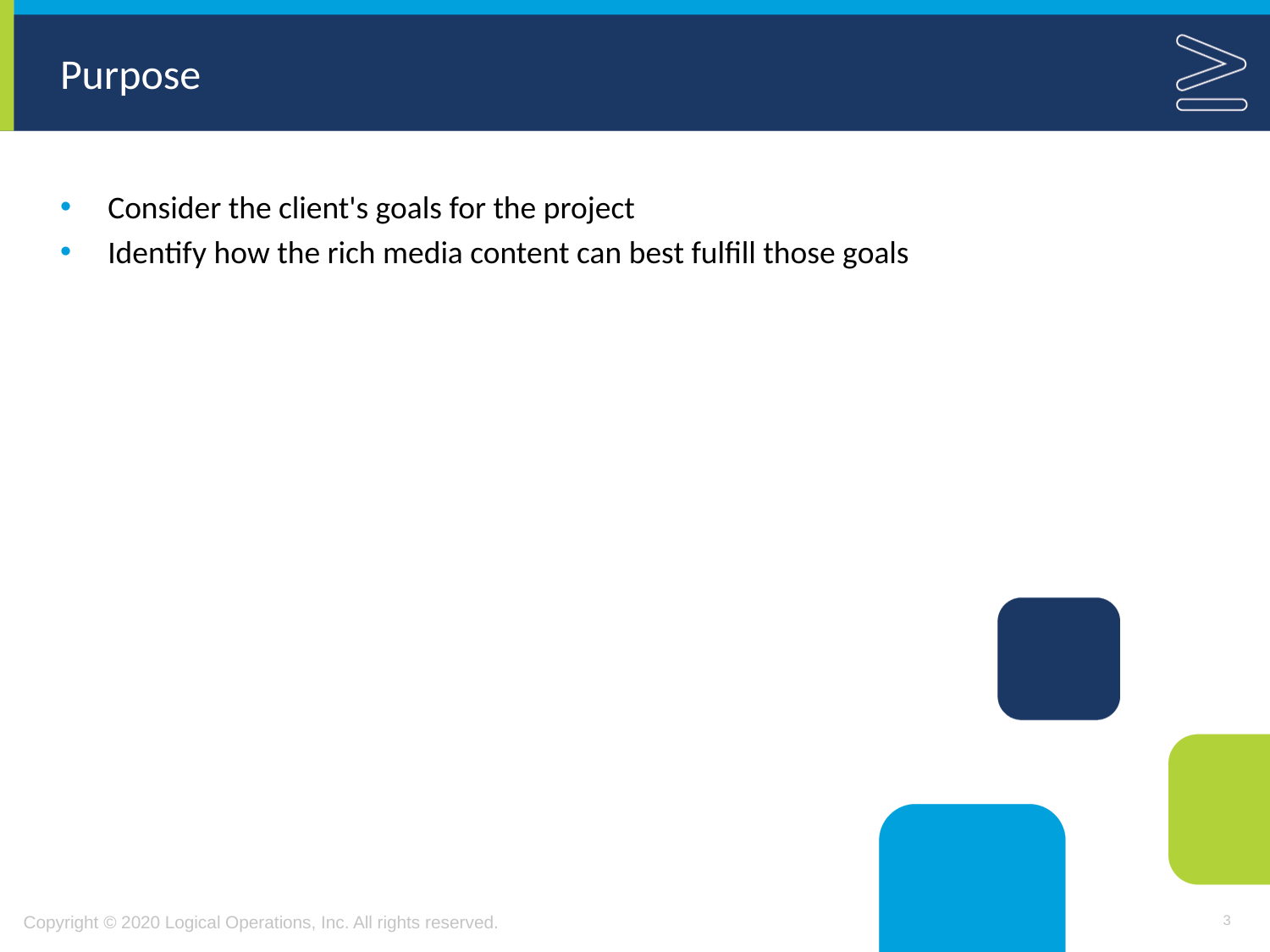

# Purpose
Consider the client's goals for the project
Identify how the rich media content can best fulfill those goals
3